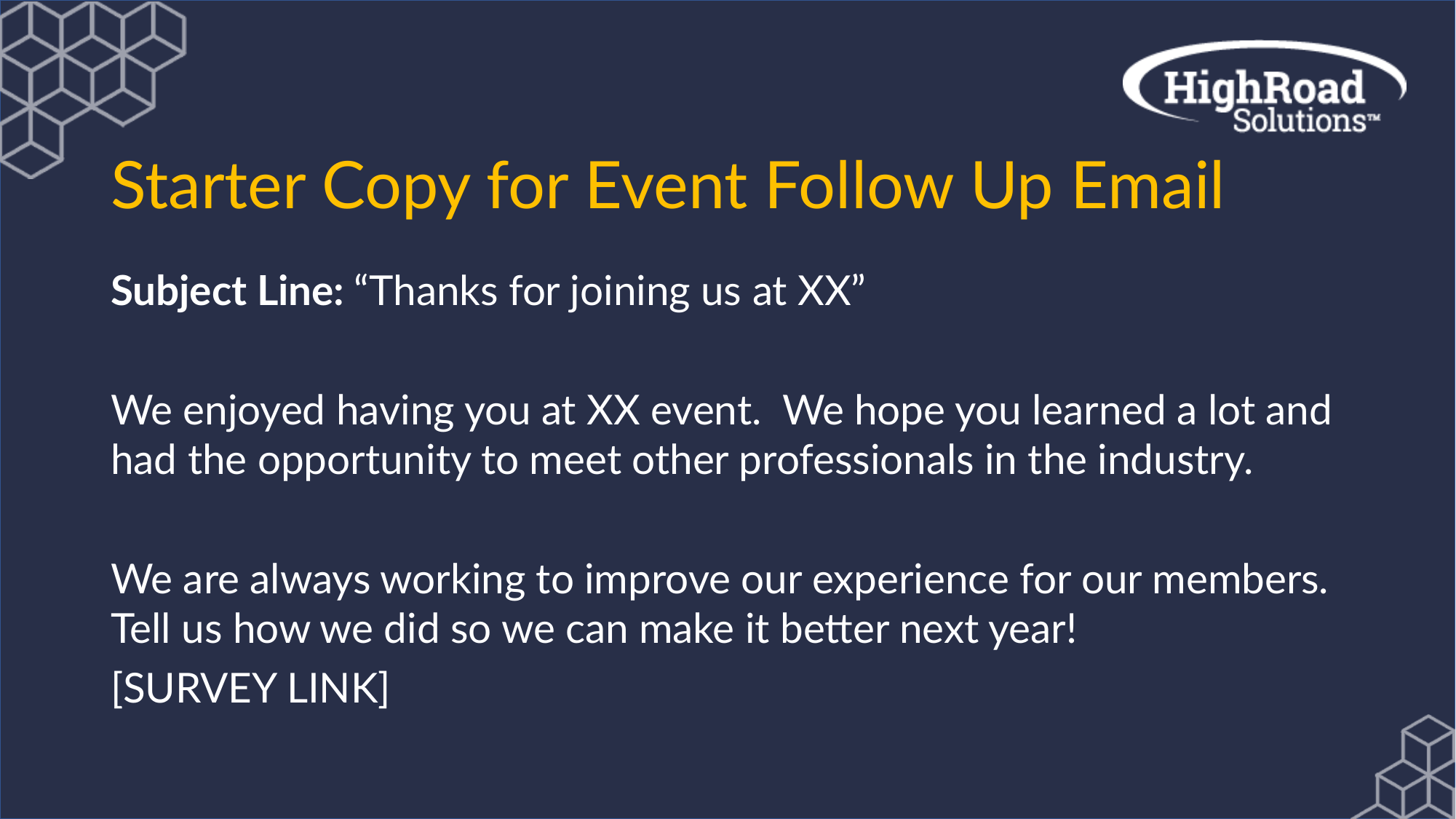

# Starter Copy for Event Follow Up Email
Subject Line: “Thanks for joining us at XX”

We enjoyed having you at XX event.  We hope you learned a lot and had the opportunity to meet other professionals in the industry.

We are always working to improve our experience for our members.  Tell us how we did so we can make it better next year!
[SURVEY LINK]